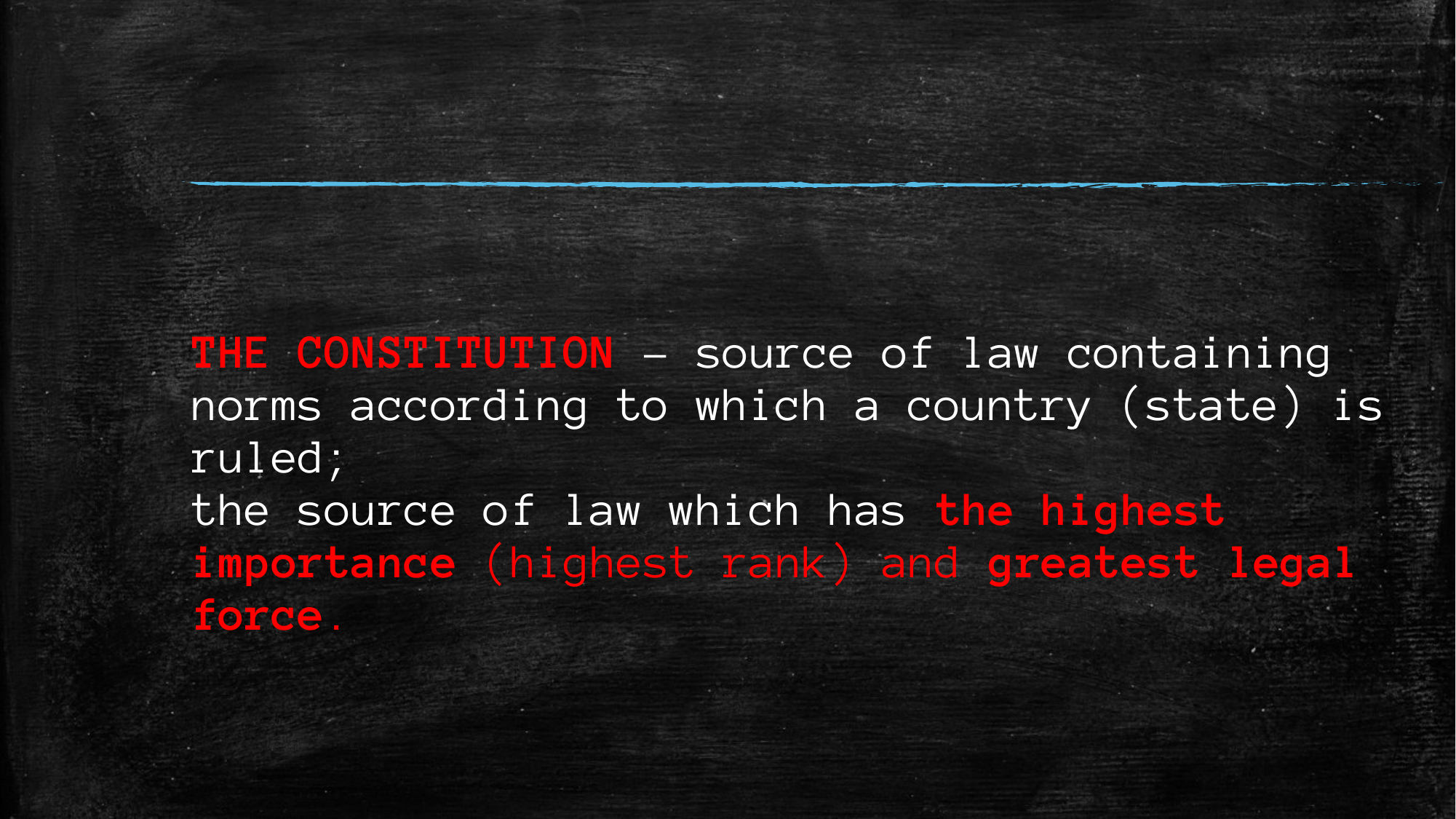

# THE CONSTITUTION – source of law containing norms according to which a country (state) is ruled; the source of law which has the highest importance (highest rank) and greatest legal force.